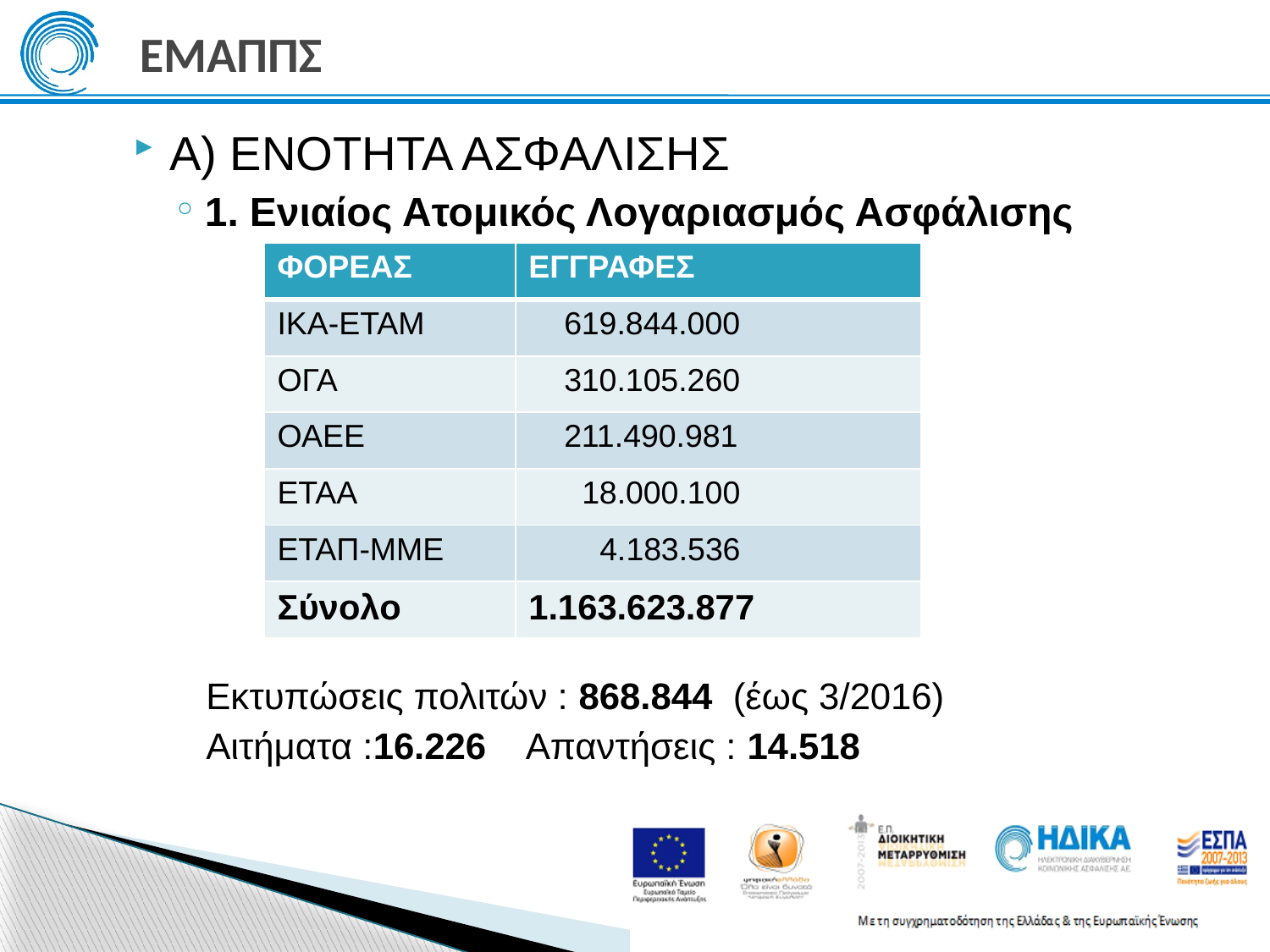

# ΕΜΑΠΠΣ

Α) ΕΝΟΤΗΤΑ ΑΣΦΑΛΙΣΗΣ
1. Ενιαίος Ατομικός Λογαριασμός Ασφάλισης

Εκτυπώσεις πολιτών : 868.844  (έως 3/2016)
Αιτήματα :16.226    Απαντήσεις : 14.518

| ΦΟΡΕΑΣ | ΕΓΓΡΑΦΕΣ |
| --- | --- |
| IKA-ETAM | 619.844.000 |
| ΟΓΑ | 310.105.260 |
| ΟΑΕΕ | 211.490.981 |
| ΕΤΑΑ | 18.000.100 |
| ΕΤΑΠ-ΜΜΕ | 4.183.536 |
| Σύνολο | 1.163.623.877 |